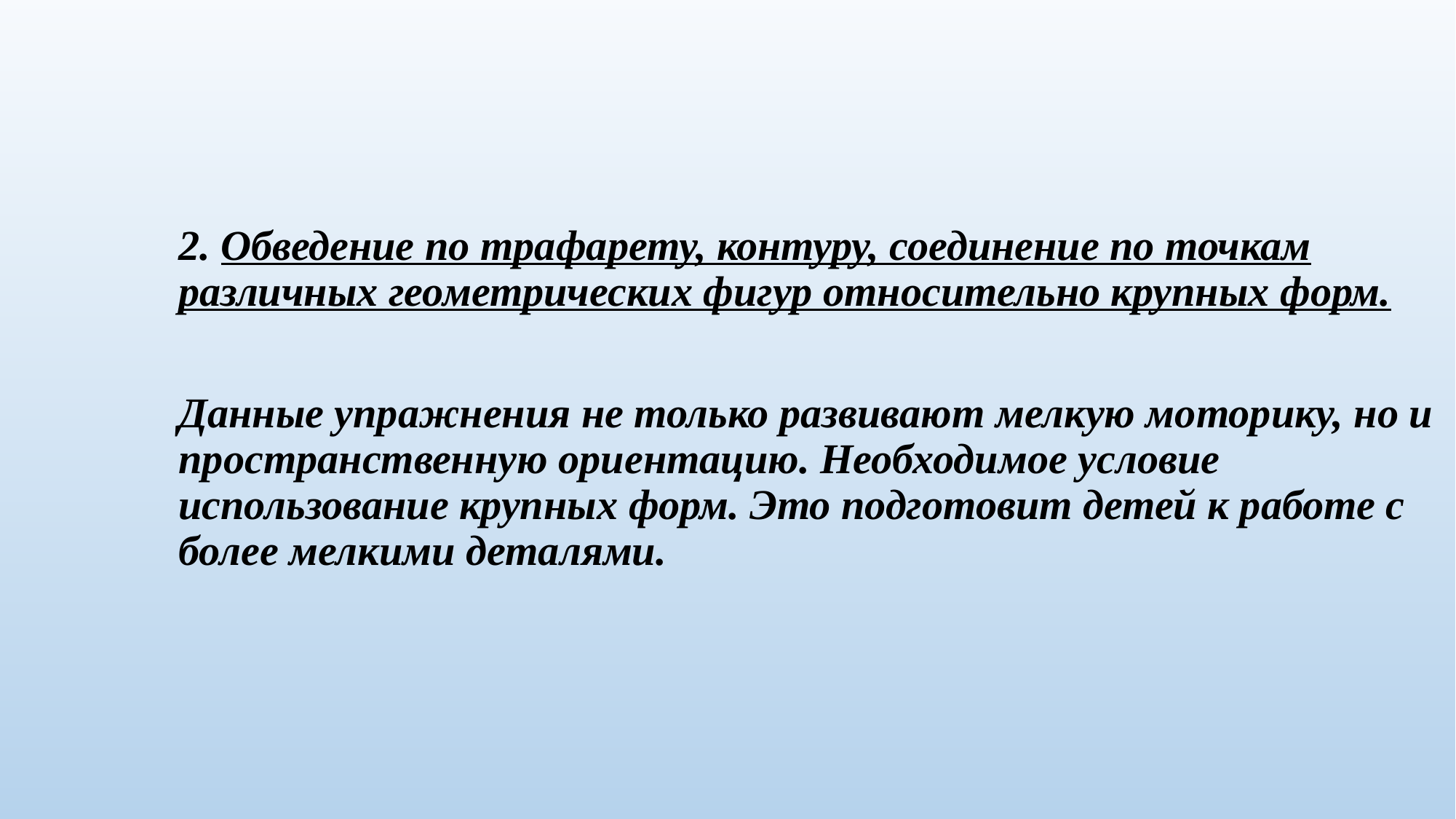

2. Обведение по трафарету, контуру, соединение по точкам различных геометрических фигур относительно крупных форм.

Данные упражнения не только развивают мелкую моторику, но и пространственную ориентацию. Необходимое условие использование крупных форм. Это подготовит детей к работе с более мелкими деталями.